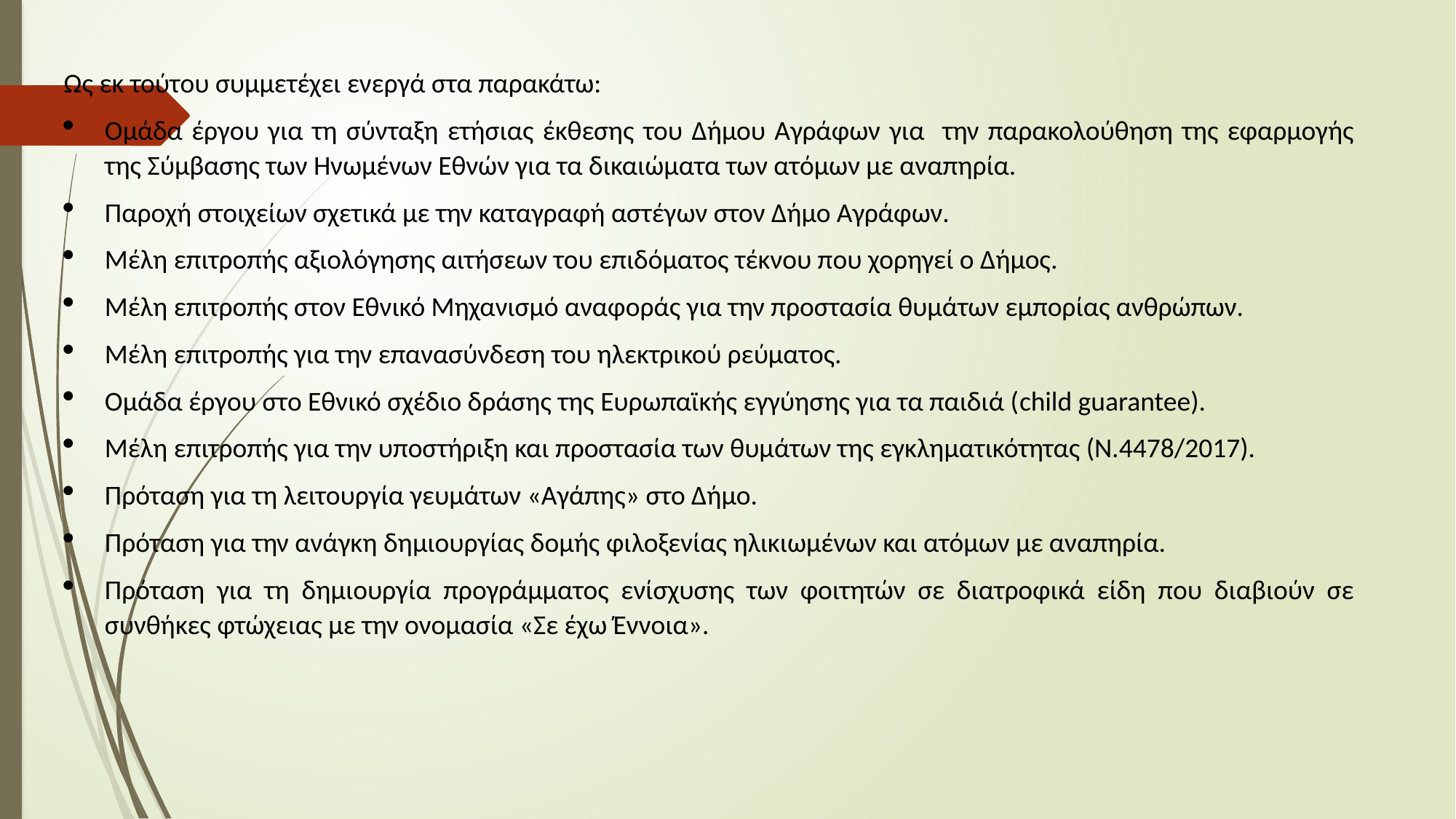

Ως εκ τούτου συμμετέχει ενεργά στα παρακάτω:
Ομάδα έργου για τη σύνταξη ετήσιας έκθεσης του Δήμου Αγράφων για  την παρακολούθηση της εφαρμογής της Σύμβασης των Ηνωμένων Εθνών για τα δικαιώματα των ατόμων με αναπηρία.
Παροχή στοιχείων σχετικά με την καταγραφή αστέγων στον Δήμο Αγράφων.
Μέλη επιτροπής αξιολόγησης αιτήσεων του επιδόματος τέκνου που χορηγεί ο Δήμος.
Μέλη επιτροπής στον Εθνικό Μηχανισμό αναφοράς για την προστασία θυμάτων εμπορίας ανθρώπων.
Μέλη επιτροπής για την επανασύνδεση του ηλεκτρικού ρεύματος.
Ομάδα έργου στο Εθνικό σχέδιο δράσης της Ευρωπαϊκής εγγύησης για τα παιδιά (child guarantee).
Μέλη επιτροπής για την υποστήριξη και προστασία των θυμάτων της εγκληματικότητας (Ν.4478/2017).
Πρόταση για τη λειτουργία γευμάτων «Αγάπης» στο Δήμο.
Πρόταση για την ανάγκη δημιουργίας δομής φιλοξενίας ηλικιωμένων και ατόμων με αναπηρία.
Πρόταση για τη δημιουργία προγράμματος ενίσχυσης των φοιτητών σε διατροφικά είδη που διαβιούν σε συνθήκες φτώχειας με την ονομασία «Σε έχω Έννοια».